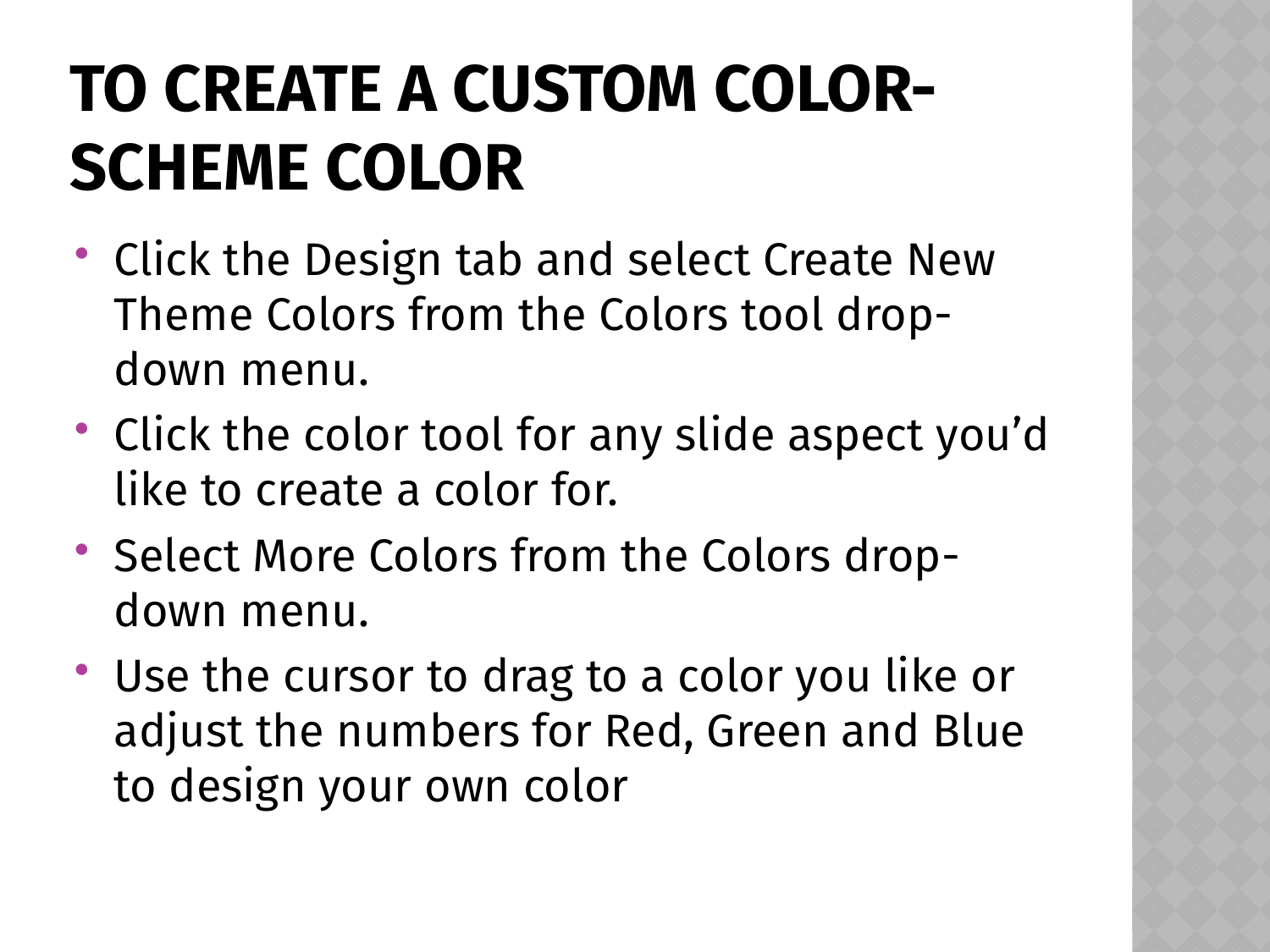

# To Create a custom color-scheme color
Click the Design tab and select Create New Theme Colors from the Colors tool drop-down menu.
Click the color tool for any slide aspect you’d like to create a color for.
Select More Colors from the Colors drop-down menu.
Use the cursor to drag to a color you like or adjust the numbers for Red, Green and Blue to design your own color